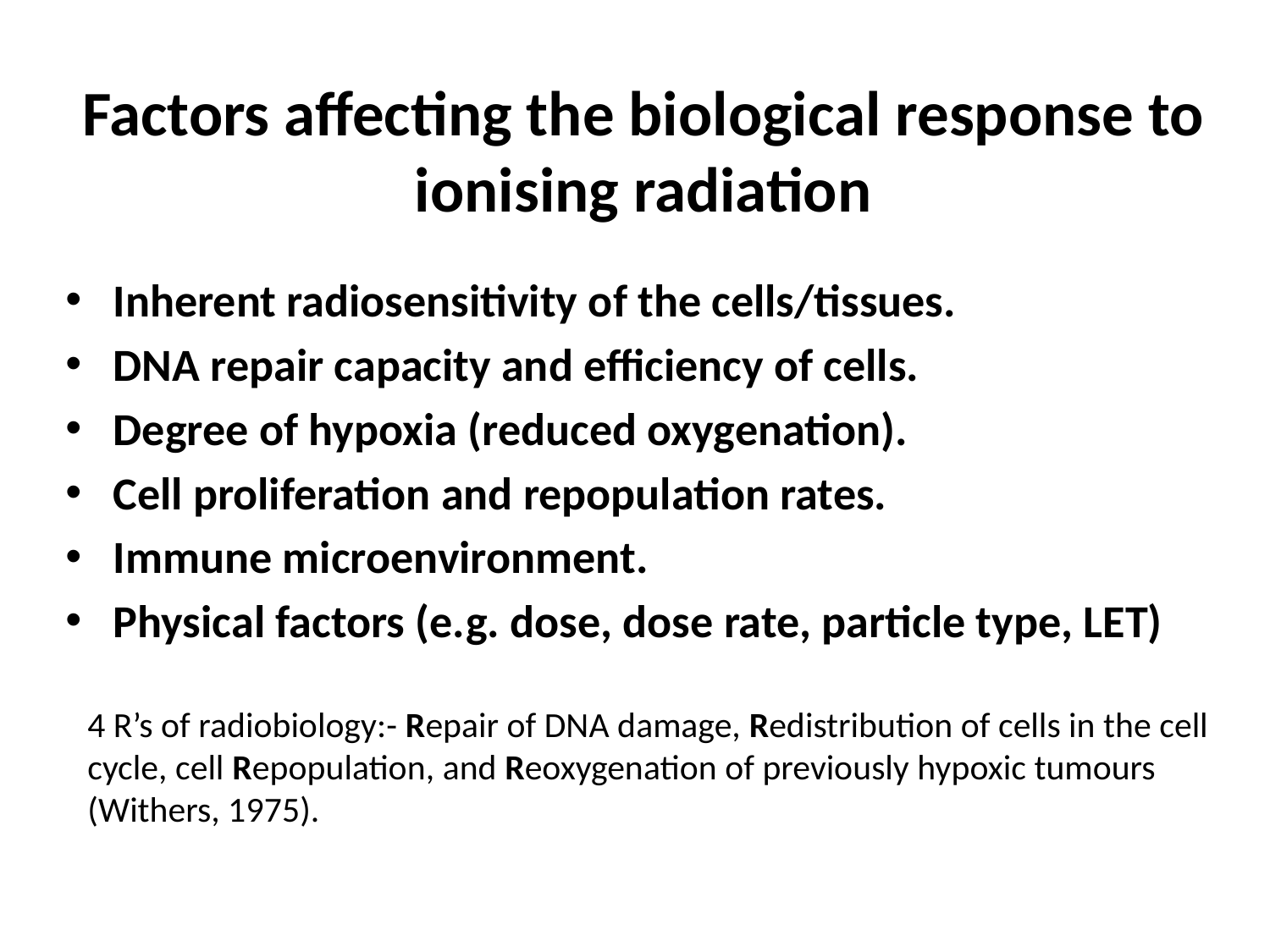

Factors affecting the biological response to ionising radiation
Inherent radiosensitivity of the cells/tissues.
DNA repair capacity and efficiency of cells.
Degree of hypoxia (reduced oxygenation).
Cell proliferation and repopulation rates.
Immune microenvironment.
Physical factors (e.g. dose, dose rate, particle type, LET)
4 R’s of radiobiology:- Repair of DNA damage, Redistribution of cells in the cell cycle, cell Repopulation, and Reoxygenation of previously hypoxic tumours (Withers, 1975).